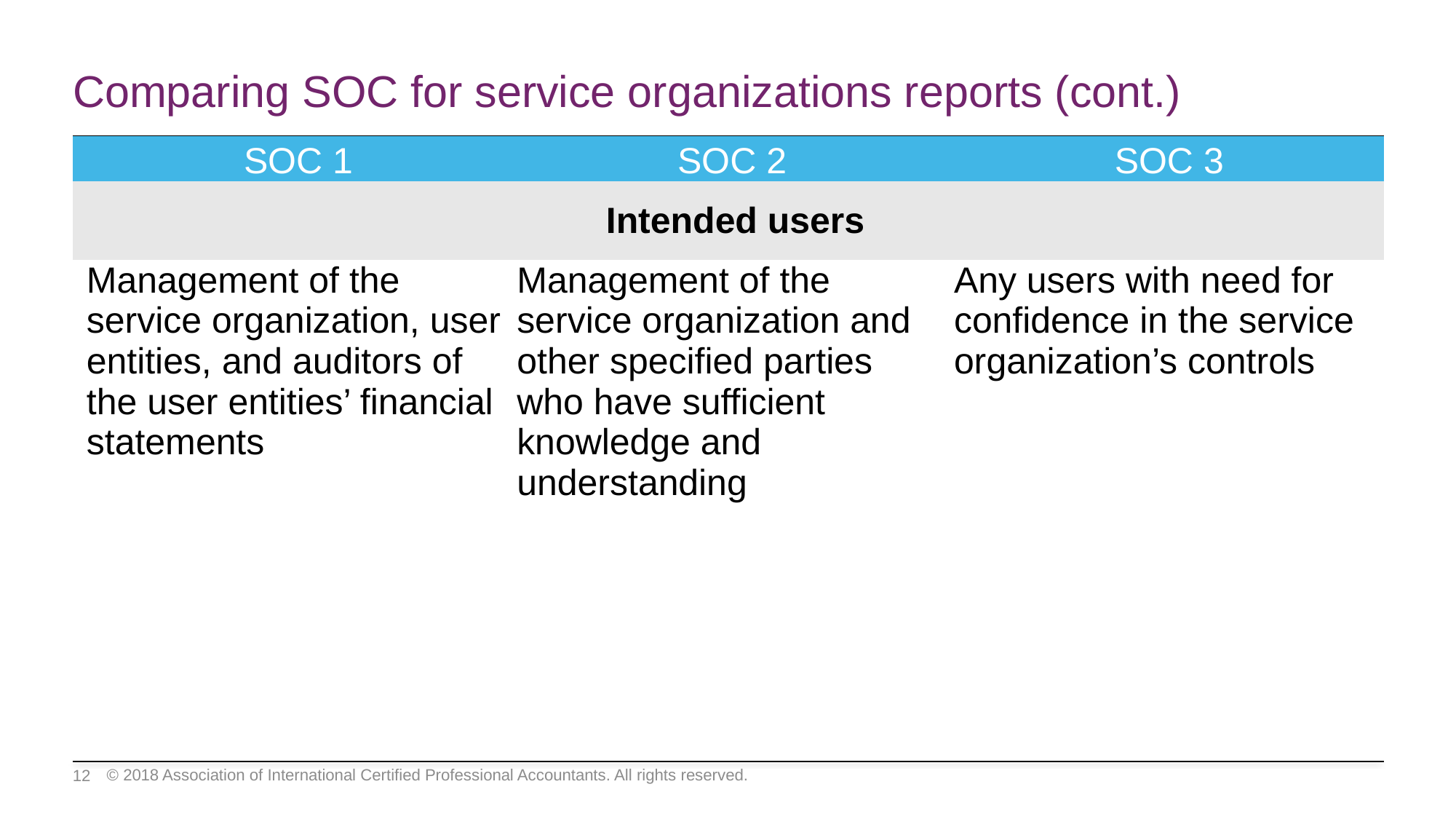

# Comparing SOC for service organizations reports (cont.)
| SOC 1 | SOC 2 | SOC 3 |
| --- | --- | --- |
| Intended users |  |  |
| Management of the service organization, user entities, and auditors of the user entities’ financial statements | Management of the service organization and other specified parties who have sufficient knowledge and understanding | Any users with need for confidence in the service organization’s controls |
© 2018 Association of International Certified Professional Accountants. All rights reserved.
12